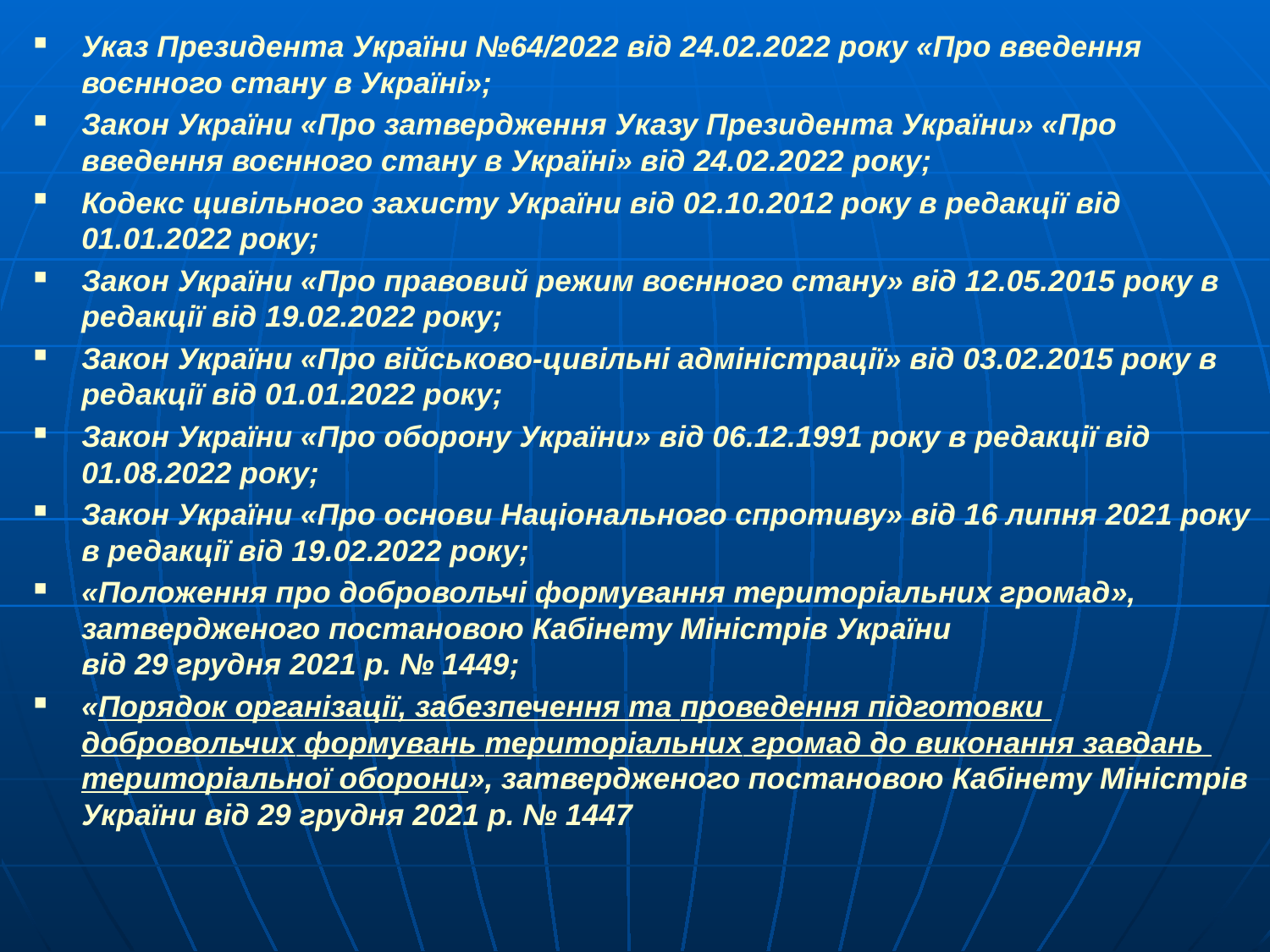

Указ Президента України №64/2022 від 24.02.2022 року «Про введення воєнного стану в Україні»;
Закон України «Про затвердження Указу Президента України» «Про введення воєнного стану в Україні» від 24.02.2022 року;
Кодекс цивільного захисту України від 02.10.2012 року в редакції від 01.01.2022 року;
Закон України «Про правовий режим воєнного стану» від 12.05.2015 року в редакції від 19.02.2022 року;
Закон України «Про військово-цивільні адміністрації» від 03.02.2015 року в редакції від 01.01.2022 року;
Закон України «Про оборону України» від 06.12.1991 року в редакції від 01.08.2022 року;
Закон України «Про основи Національного спротиву» від 16 липня 2021 року в редакції від 19.02.2022 року;
«Положення про добровольчі формування територіальних громад», затвердженого постановою Кабінету Міністрів України
від 29 грудня 2021 р. № 1449;
«Порядок організації, забезпечення та проведення підготовки добровольчих формувань територіальних громад до виконання завдань територіальної оборони», затвердженого постановою Кабінету Міністрів України від 29 грудня 2021 р. № 1447